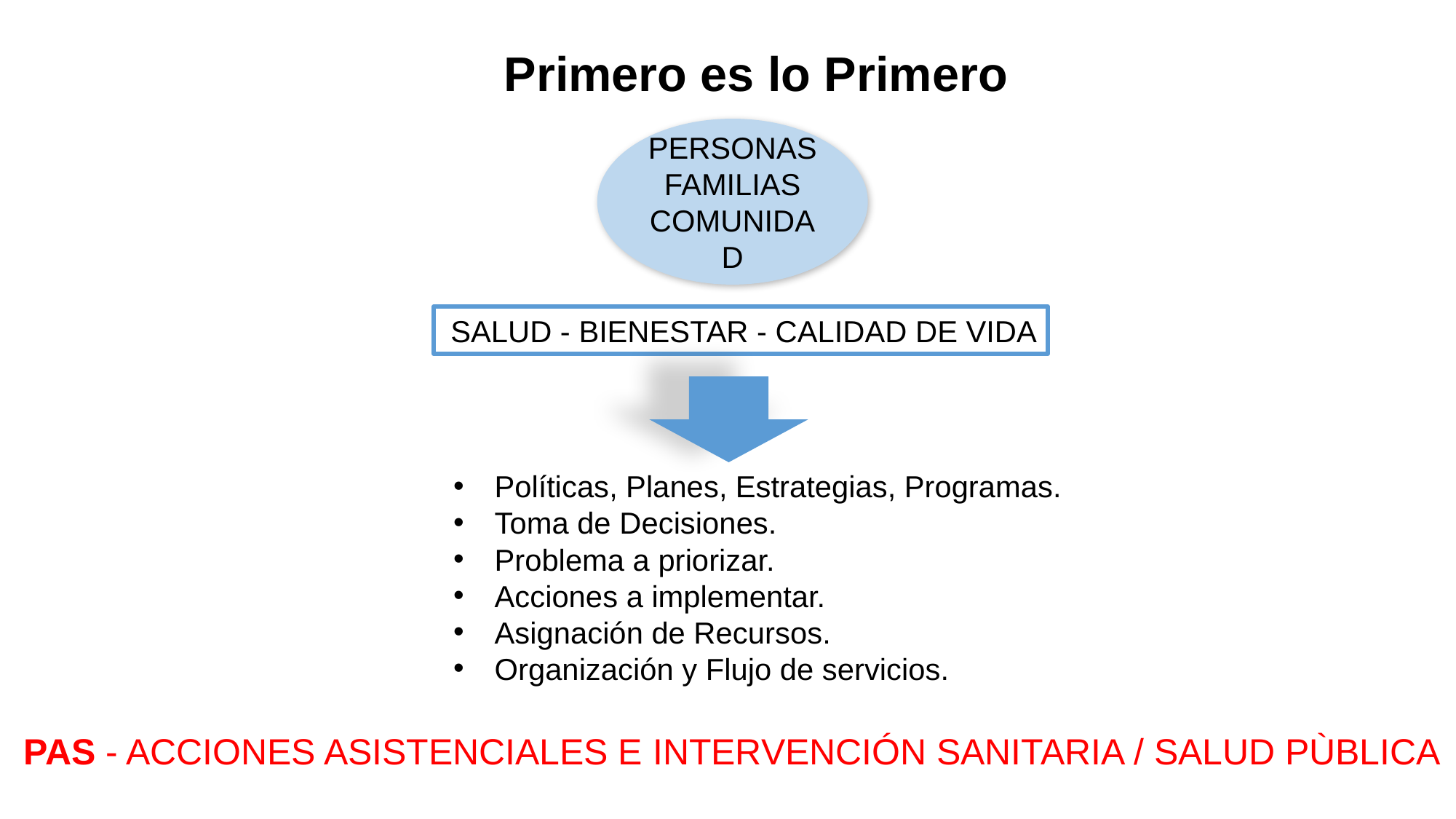

Primero es lo Primero
PERSONAS
FAMILIAS COMUNIDAD
 SALUD - BIENESTAR - CALIDAD DE VIDA

Políticas, Planes, Estrategias, Programas.
Toma de Decisiones.
Problema a priorizar.
Acciones a implementar.
Asignación de Recursos.
Organización y Flujo de servicios.
PAS - ACCIONES ASISTENCIALES E INTERVENCIÓN SANITARIA / SALUD PÙBLICA